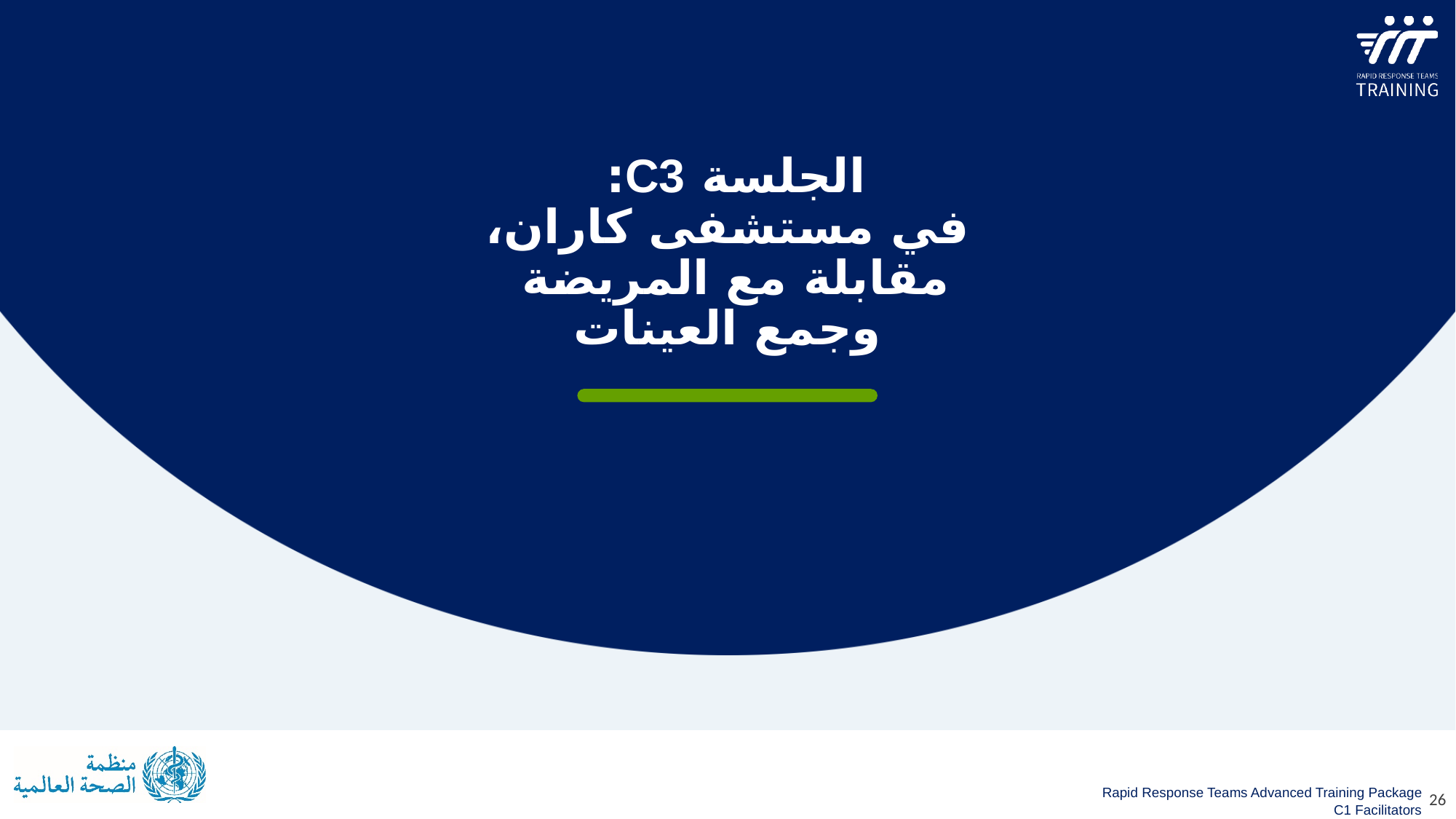

الجلسة C3:
في مستشفى كاران، مقابلة مع المريضة
وجمع العينات